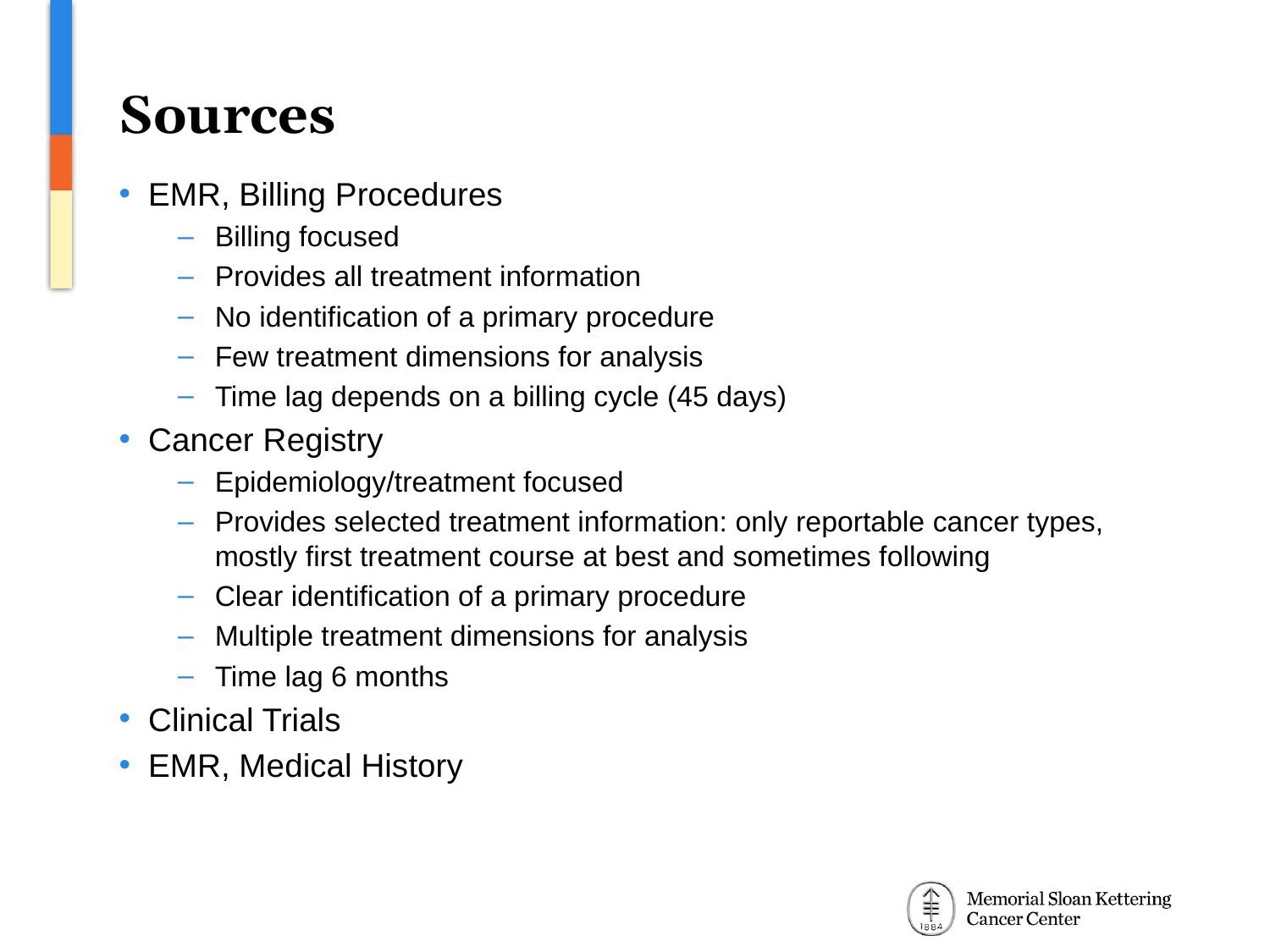

# Sources
EMR, Billing Procedures
Billing focused
Provides all treatment information
No identification of a primary procedure
Few treatment dimensions for analysis
Time lag depends on a billing cycle (45 days)
Cancer Registry
Epidemiology/treatment focused
Provides selected treatment information: only reportable cancer types, mostly first treatment course at best and sometimes following
Clear identification of a primary procedure
Multiple treatment dimensions for analysis
Time lag 6 months
Clinical Trials
EMR, Medical History